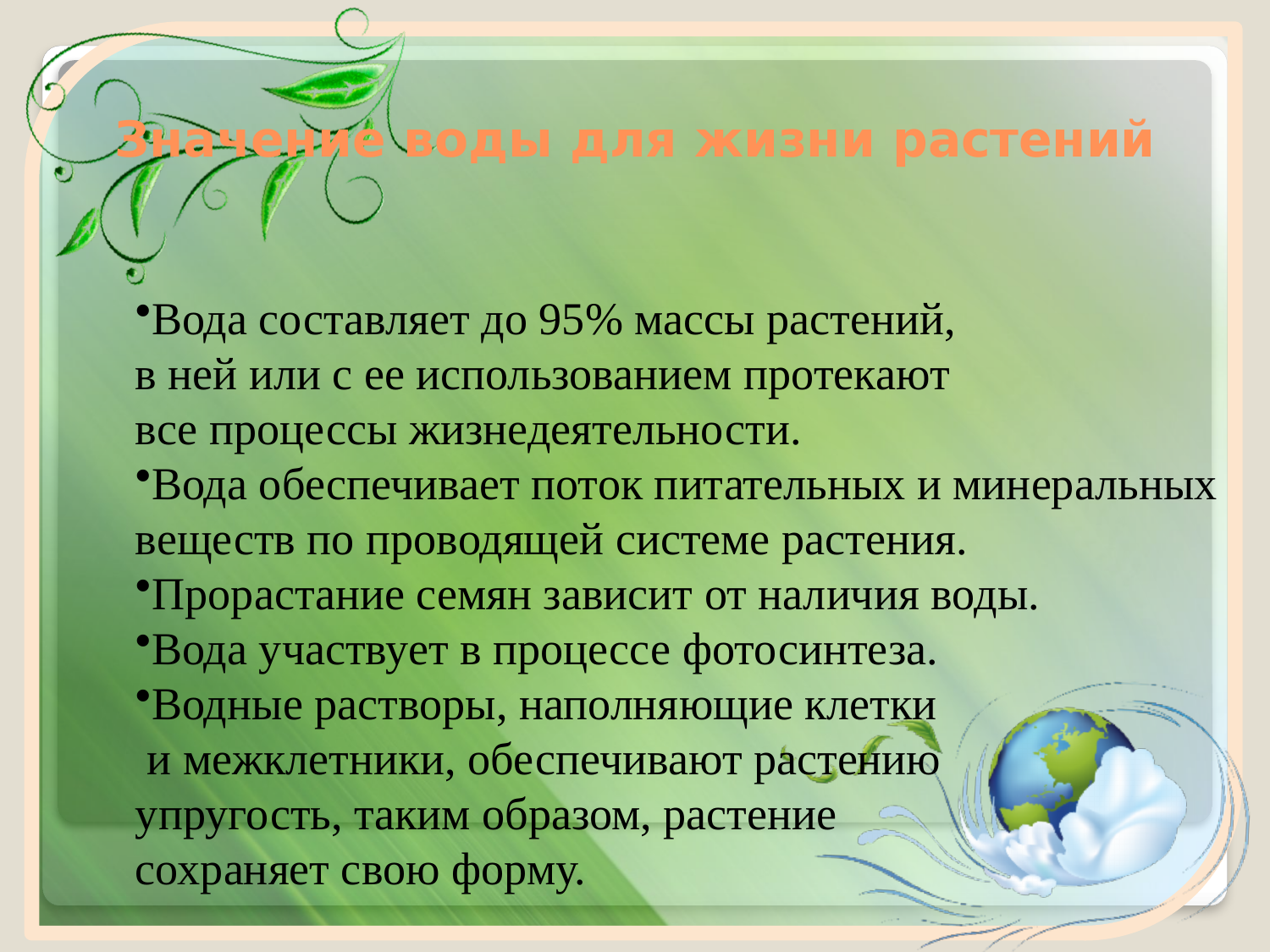

# Значение воды для жизни растений
Вода составляет до 95% массы растений,
в ней или с ее использованием протекают
все процессы жизнедеятельности.
Вода обеспечивает поток питательных и минеральных
веществ по проводящей системе растения.
Прорастание семян зависит от наличия воды.
Вода участвует в процессе фотосинтеза.
Водные растворы, наполняющие клетки
 и межклетники, обеспечивают растению
упругость, таким образом, растение
сохраняет свою форму.